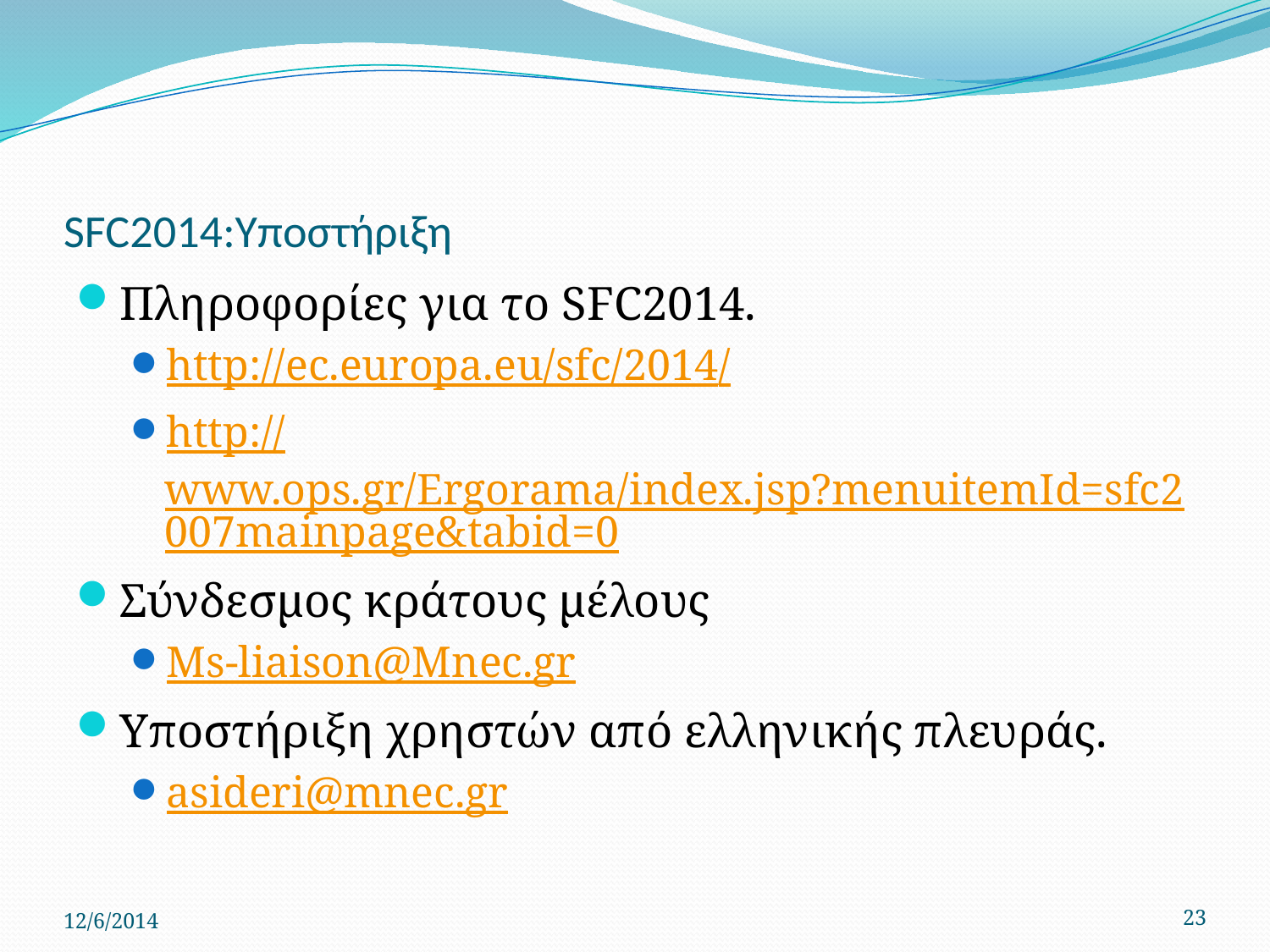

# SFC2014:Υποστήριξη
Πληροφορίες για το SFC2014.
http://ec.europa.eu/sfc/2014/
http://www.ops.gr/Ergorama/index.jsp?menuitemId=sfc2007mainpage&tabid=0
Σύνδεσμος κράτους μέλους
Ms-liaison@Mnec.gr
Υποστήριξη χρηστών από ελληνικής πλευράς.
asideri@mnec.gr

12/6/2014
23